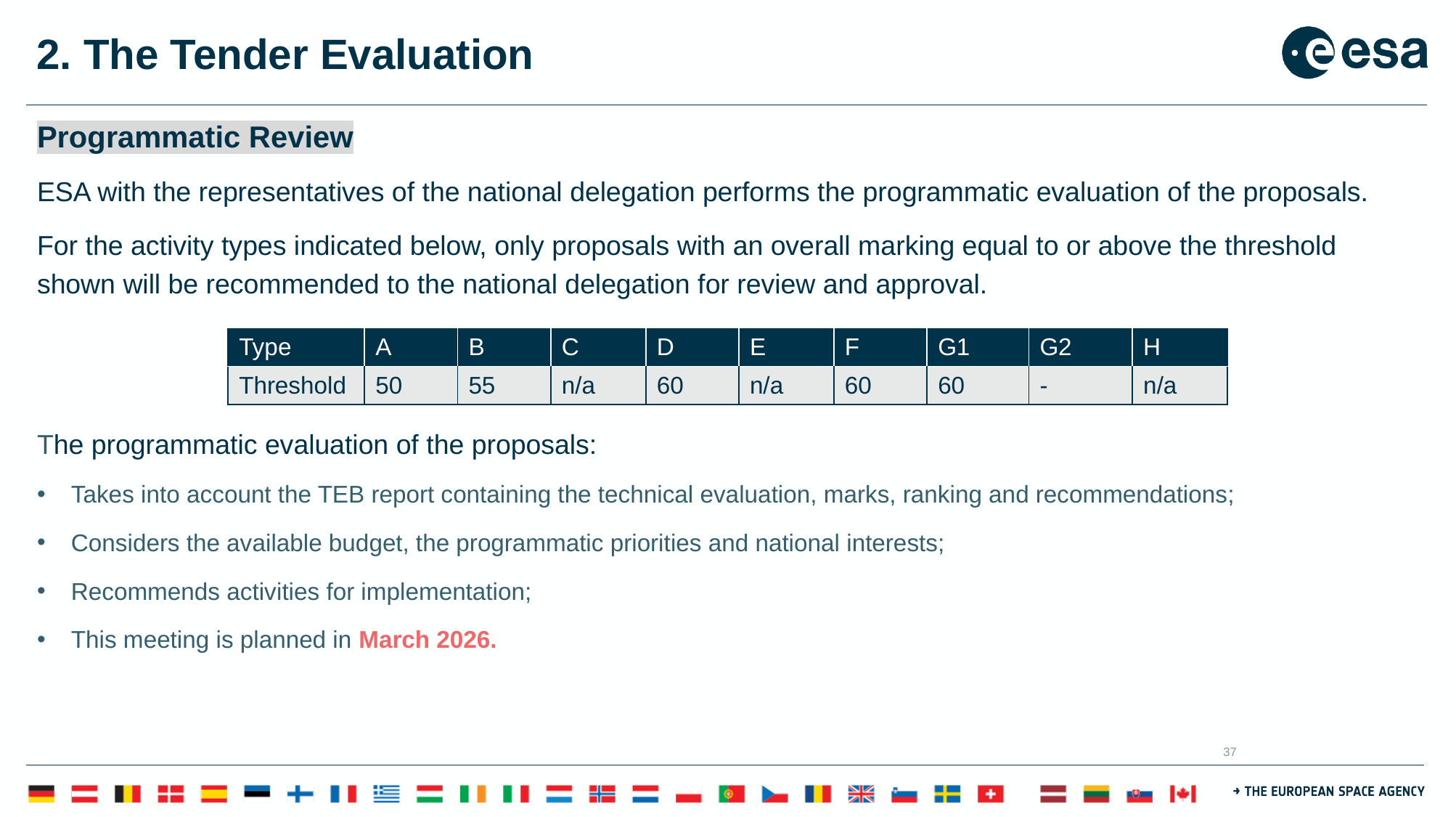

# 2. The Tender Evaluation
Programmatic Review
ESA with the representatives of the national delegation performs the programmatic evaluation of the proposals.
For the activity types indicated below, only proposals with an overall marking equal to or above the threshold shown will be recommended to the national delegation for review and approval.

The programmatic evaluation of the proposals:
Takes into account the TEB report containing the technical evaluation, marks, ranking and recommendations;
Considers the available budget, the programmatic priorities and national interests;
Recommends activities for implementation;
This meeting is planned in March 2026.
| Type | A | B | C | D | E | F | G1 | G2 | H |
| --- | --- | --- | --- | --- | --- | --- | --- | --- | --- |
| Threshold | 50 | 55 | n/a | 60 | n/a | 60 | 60 | - | n/a |